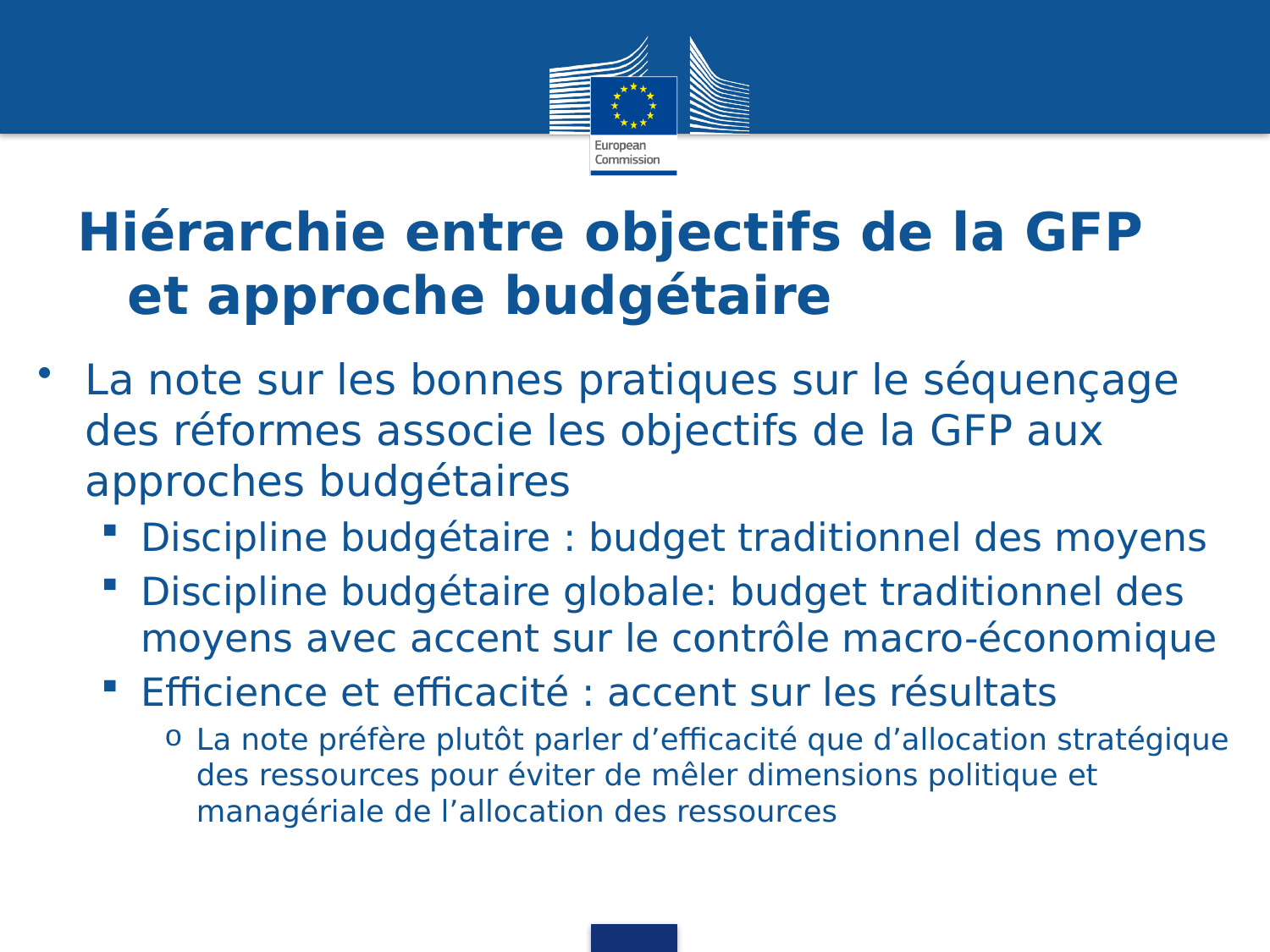

# Hiérarchie entre objectifs de la GFP et approche budgétaire
La note sur les bonnes pratiques sur le séquençage des réformes associe les objectifs de la GFP aux approches budgétaires
Discipline budgétaire : budget traditionnel des moyens
Discipline budgétaire globale: budget traditionnel des moyens avec accent sur le contrôle macro-économique
Efficience et efficacité : accent sur les résultats
La note préfère plutôt parler d’efficacité que d’allocation stratégique des ressources pour éviter de mêler dimensions politique et managériale de l’allocation des ressources